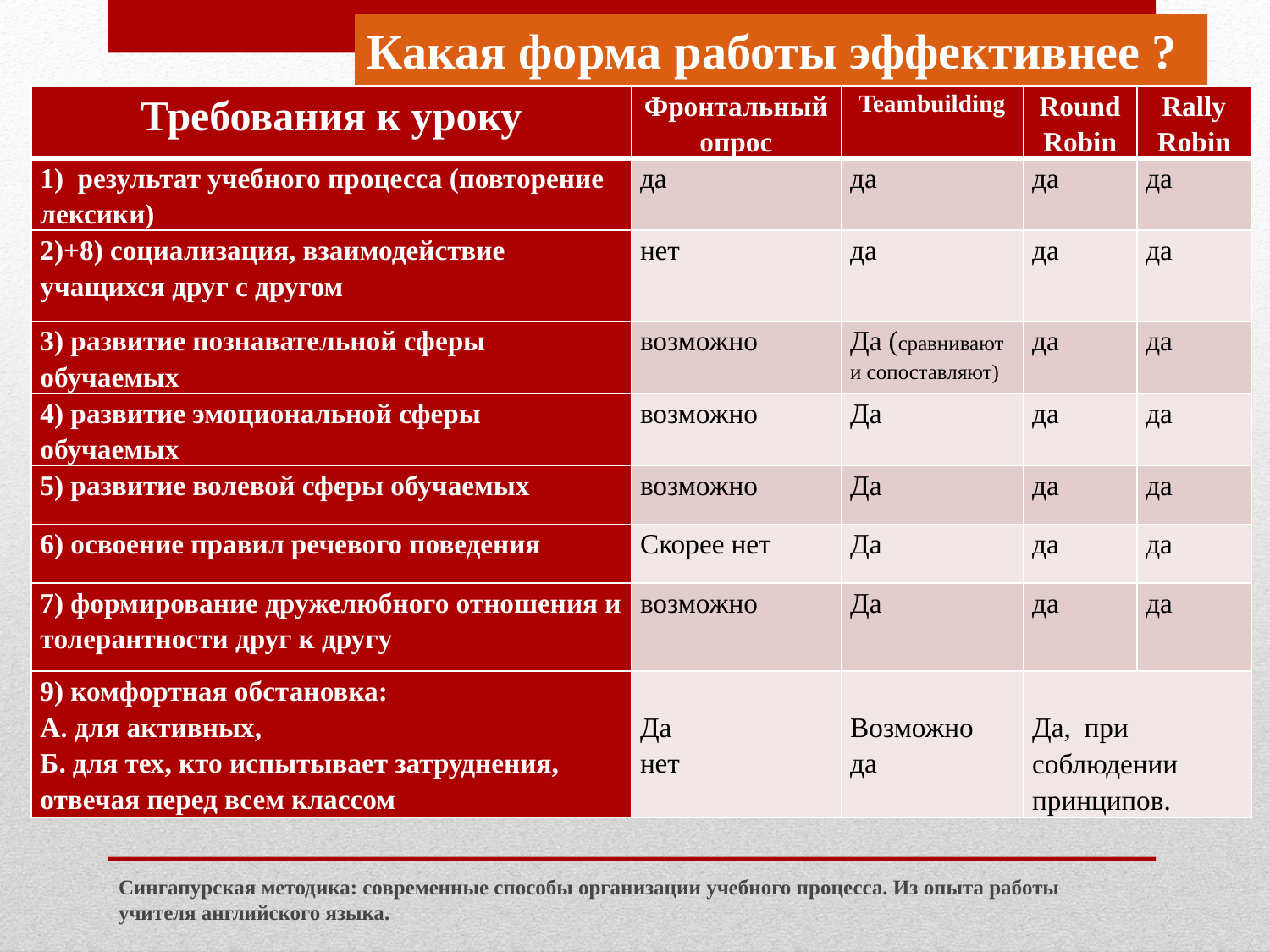

Какая форма работы эффективнее ?
| Требования к уроку | Фронтальный опрос | Teambuilding | Round Robin | Rally Robin |
| --- | --- | --- | --- | --- |
| 1) результат учебного процесса (повторение лексики) | да | да | да | да |
| 2)+8) социализация, взаимодействие учащихся друг с другом | нет | да | да | да |
| 3) развитие познавательной сферы обучаемых | возможно | Да (сравнивают и сопоставляют) | да | да |
| 4) развитие эмоциональной сферы обучаемых | возможно | Да | да | да |
| 5) развитие волевой сферы обучаемых | возможно | Да | да | да |
| 6) освоение правил речевого поведения | Скорее нет | Да | да | да |
| 7) формирование дружелюбного отношения и толерантности друг к другу | возможно | Да | да | да |
| 9) комфортная обстановка: А. для активных, Б. для тех, кто испытывает затруднения, отвечая перед всем классом | Да нет | Возможно да | Да, при соблюдении принципов. |  |
Сингапурская методика: современные способы организации учебного процесса. Из опыта работы учителя английского языка.